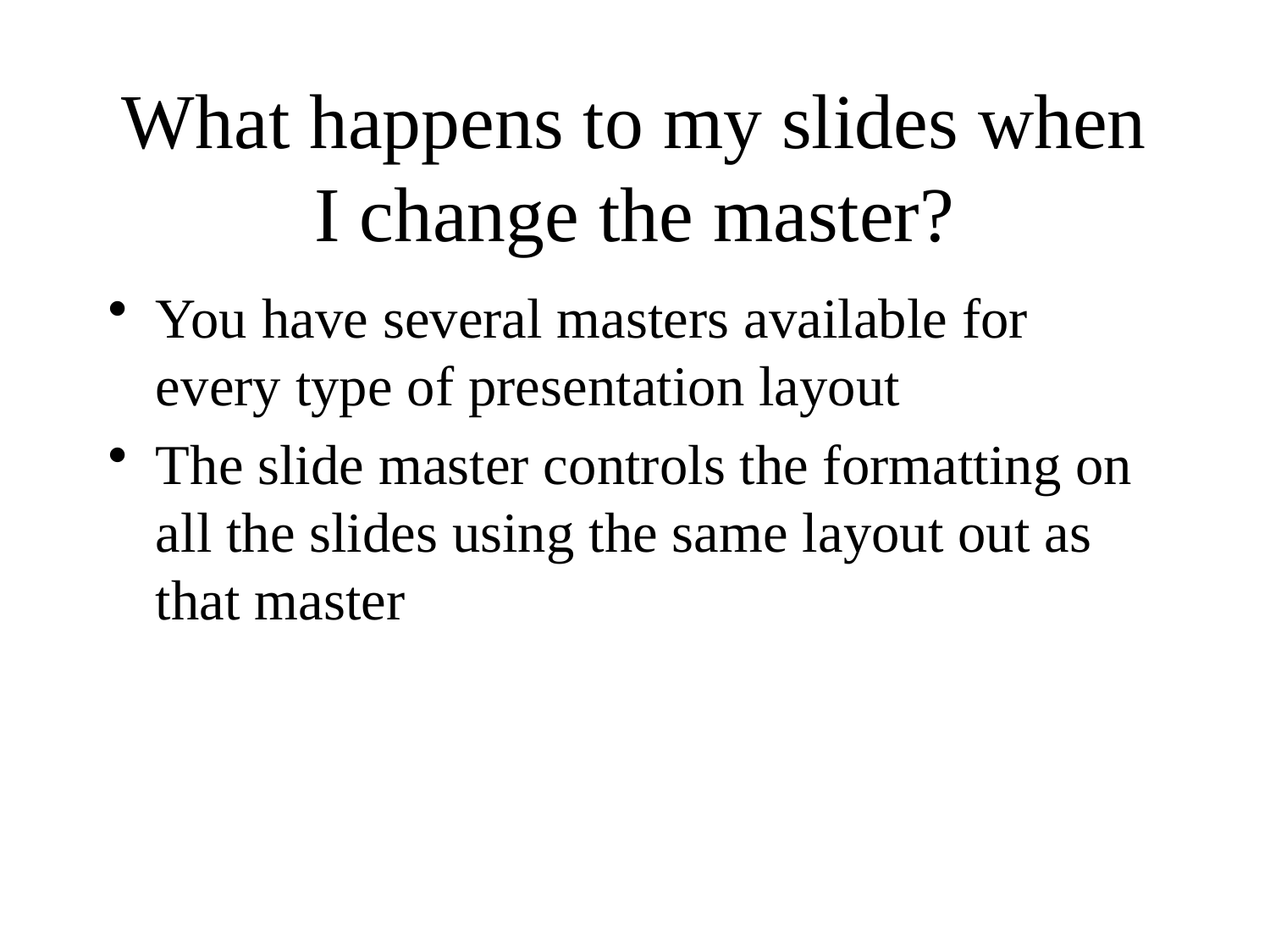

# What happens to my slides when I change the master?
You have several masters available for every type of presentation layout
The slide master controls the formatting on all the slides using the same layout out as that master